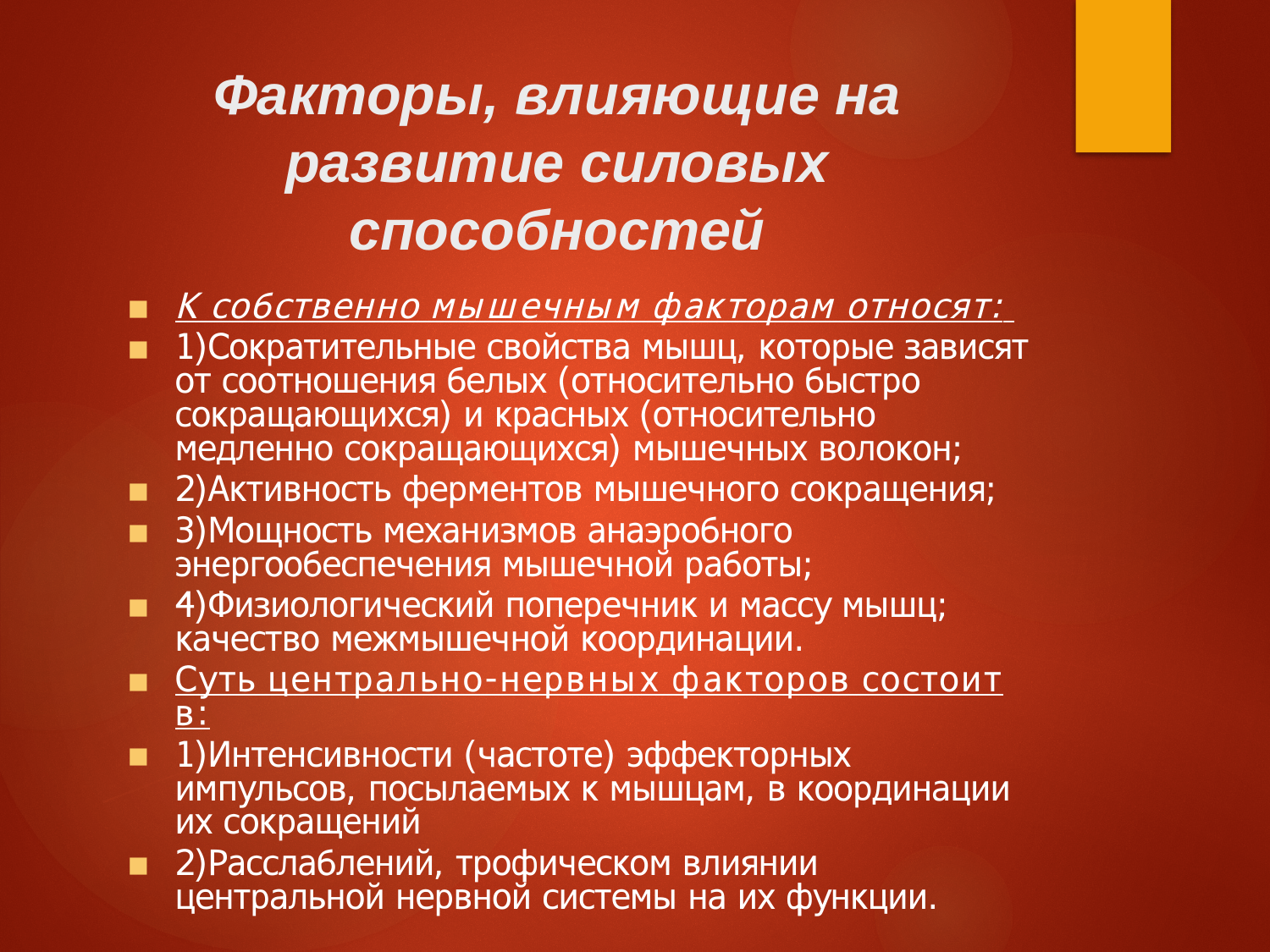

# Факторы, влияющие на развитие силовых способностей
К собственно мышечным факторам относят:
1)Сократительные свойства мышц, которые зависят от соотношения белых (относительно быстро сокращающихся) и красных (относительно медленно сокращающихся) мышечных волокон;
2)Активность ферментов мышечного сокращения;
3)Мощность механизмов анаэробного энергообеспечения мышечной работы;
4)Физиологический поперечник и массу мышц; качество межмышечной координации.
Суть центрально-нервных факторов состоит в:
1)Интенсивности (частоте) эффекторных импульсов, посылаемых к мышцам, в координации их сокращений
2)Расслаблений, трофическом влиянии центральной нервной системы на их функции.